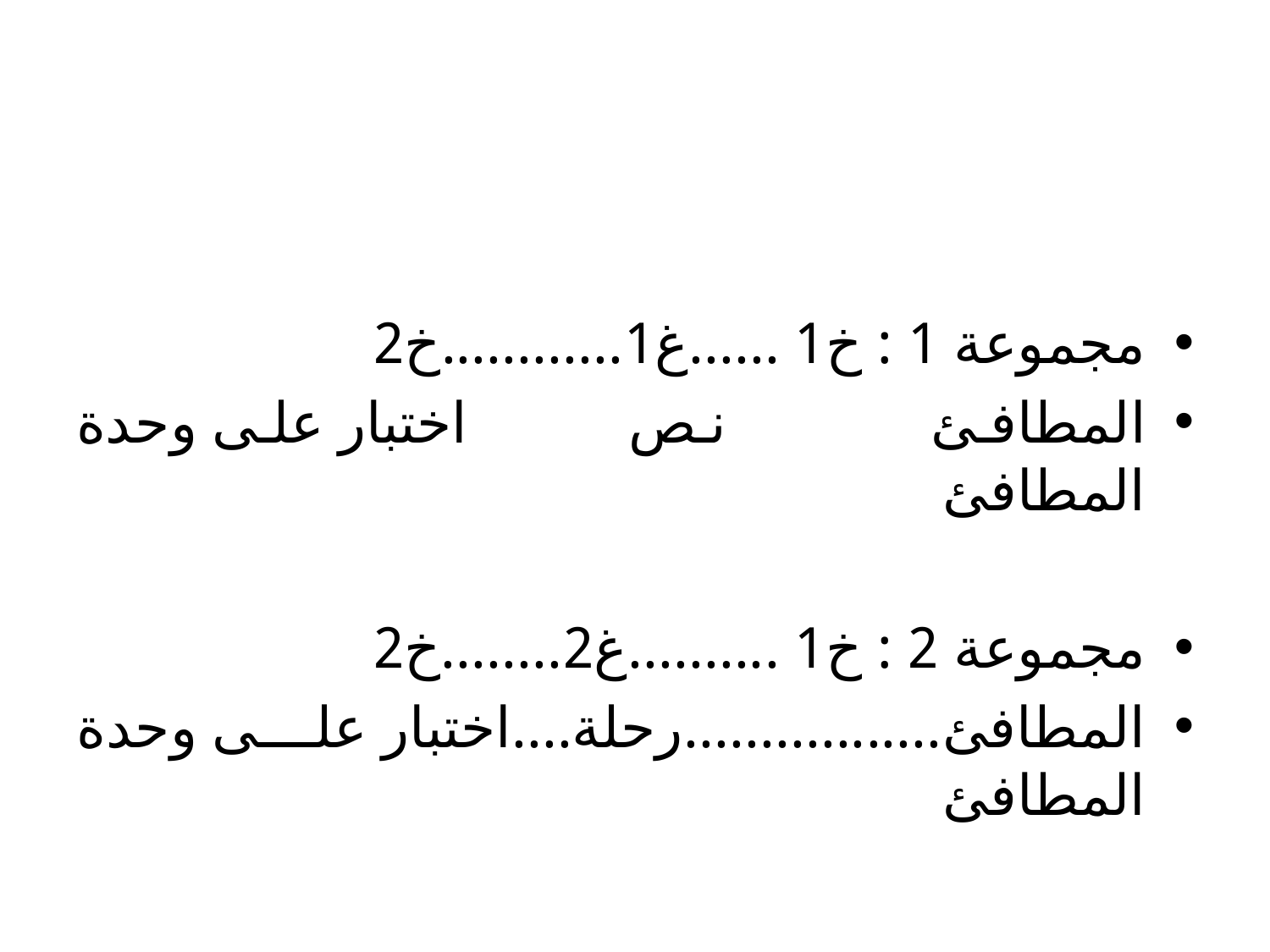

#

مجموعة 1 : خ1 ......غ1............خ2
المطافئ              نص           اختبار على وحدة المطافئ

مجموعة 2 : خ1 ..........غ2........خ2
المطافئ.................رحلة....اختبار على وحدة المطافئ